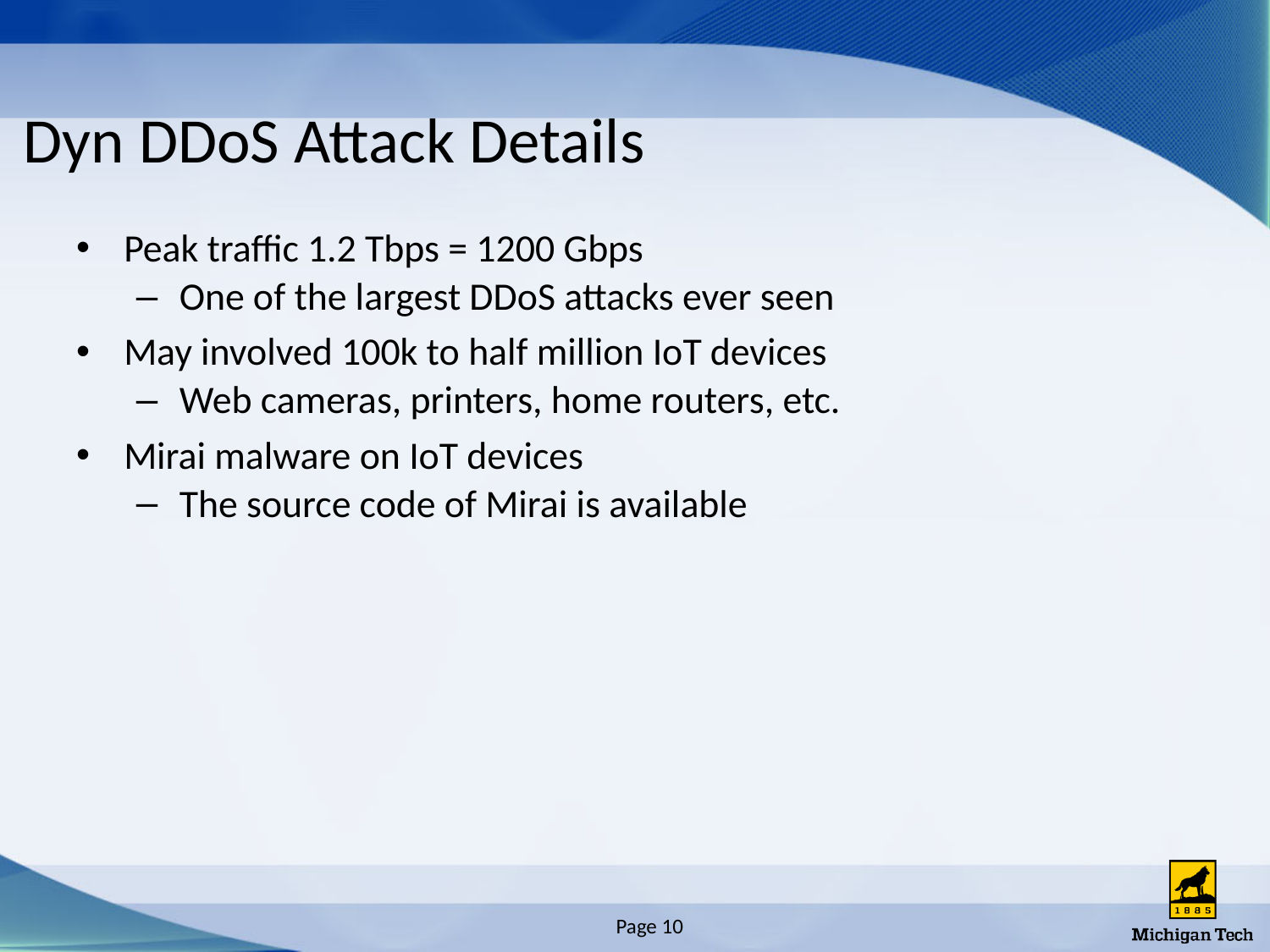

# Dyn DDoS Attack Details
Peak traffic 1.2 Tbps = 1200 Gbps
One of the largest DDoS attacks ever seen
May involved 100k to half million IoT devices
Web cameras, printers, home routers, etc.
Mirai malware on IoT devices
The source code of Mirai is available